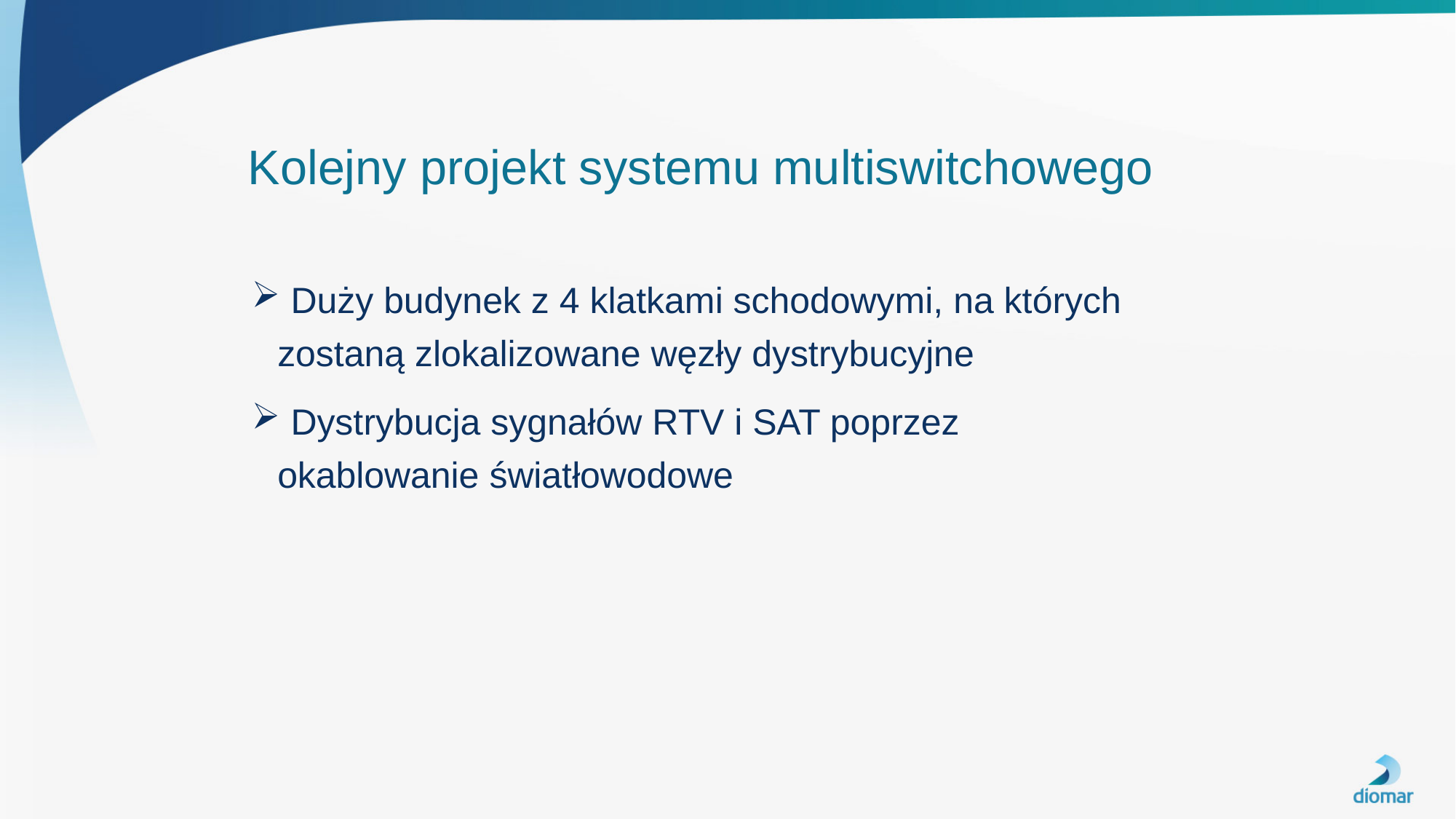

# Kolejny projekt systemu multiswitchowego
 Duży budynek z 4 klatkami schodowymi, na których zostaną zlokalizowane węzły dystrybucyjne
 Dystrybucja sygnałów RTV i SAT poprzez okablowanie światłowodowe